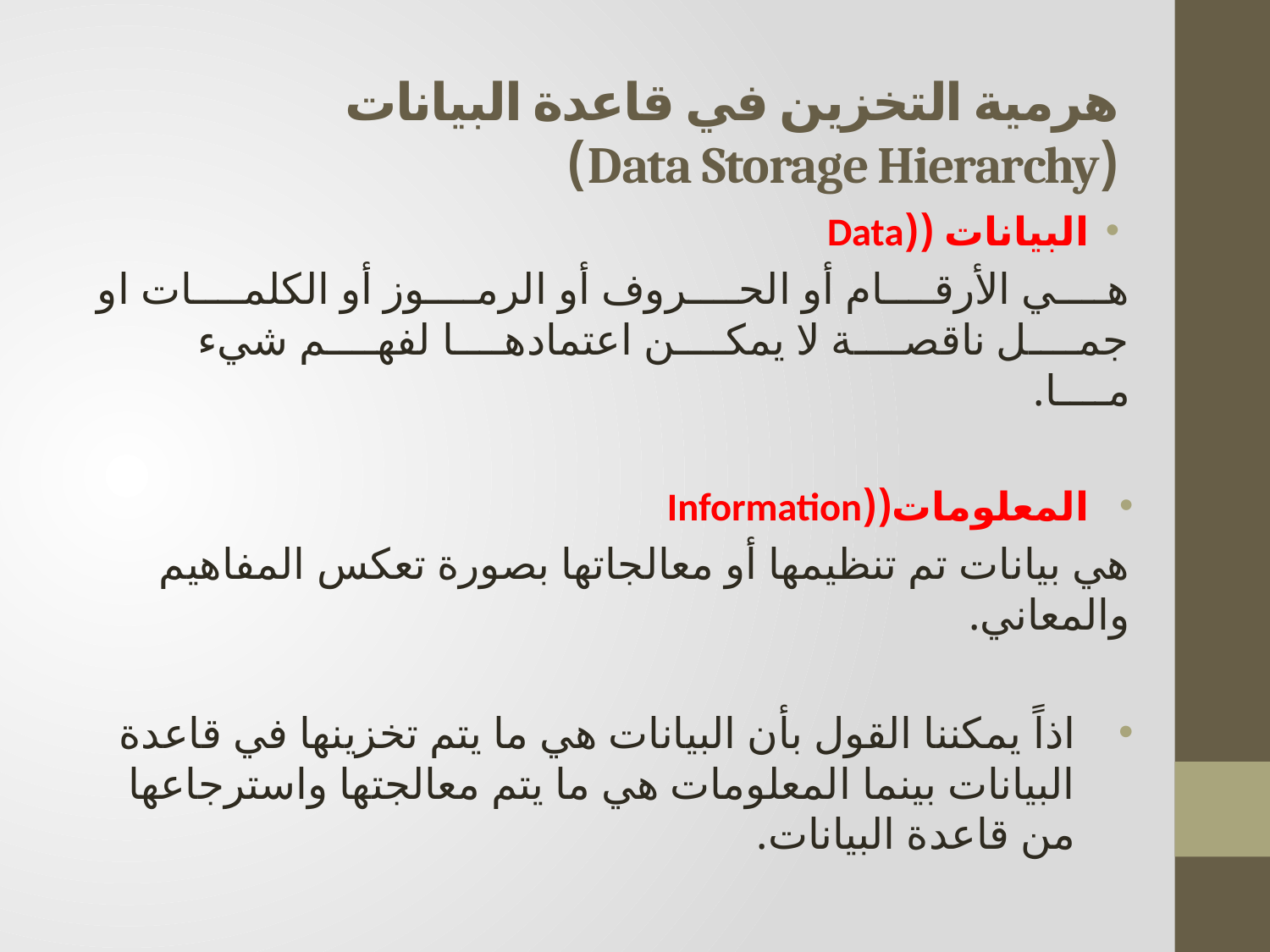

هرمية التخزين في قاعدة البيانات
(Data Storage Hierarchy)
البيانات ((Data
هــــي اﻷرقــــام أو الحــــروف أو الرمــــوز أو الكلمــــات او جمــــل ناقصــــة ﻻ يمكــــن اعتمادهــــا لفهــــم شيء مــــا.

المعلومات((Information
هي بيانات تم تنظيمها أو معالجاتها بصورة تعكس المفاهيم والمعاني.

اذاً يمكننا القول بأن البيانات هي ما يتم تخزينها في قاعدة البيانات بينما المعلومات هي ما يتم معالجتها واسترجاعها من قاعدة البيانات.